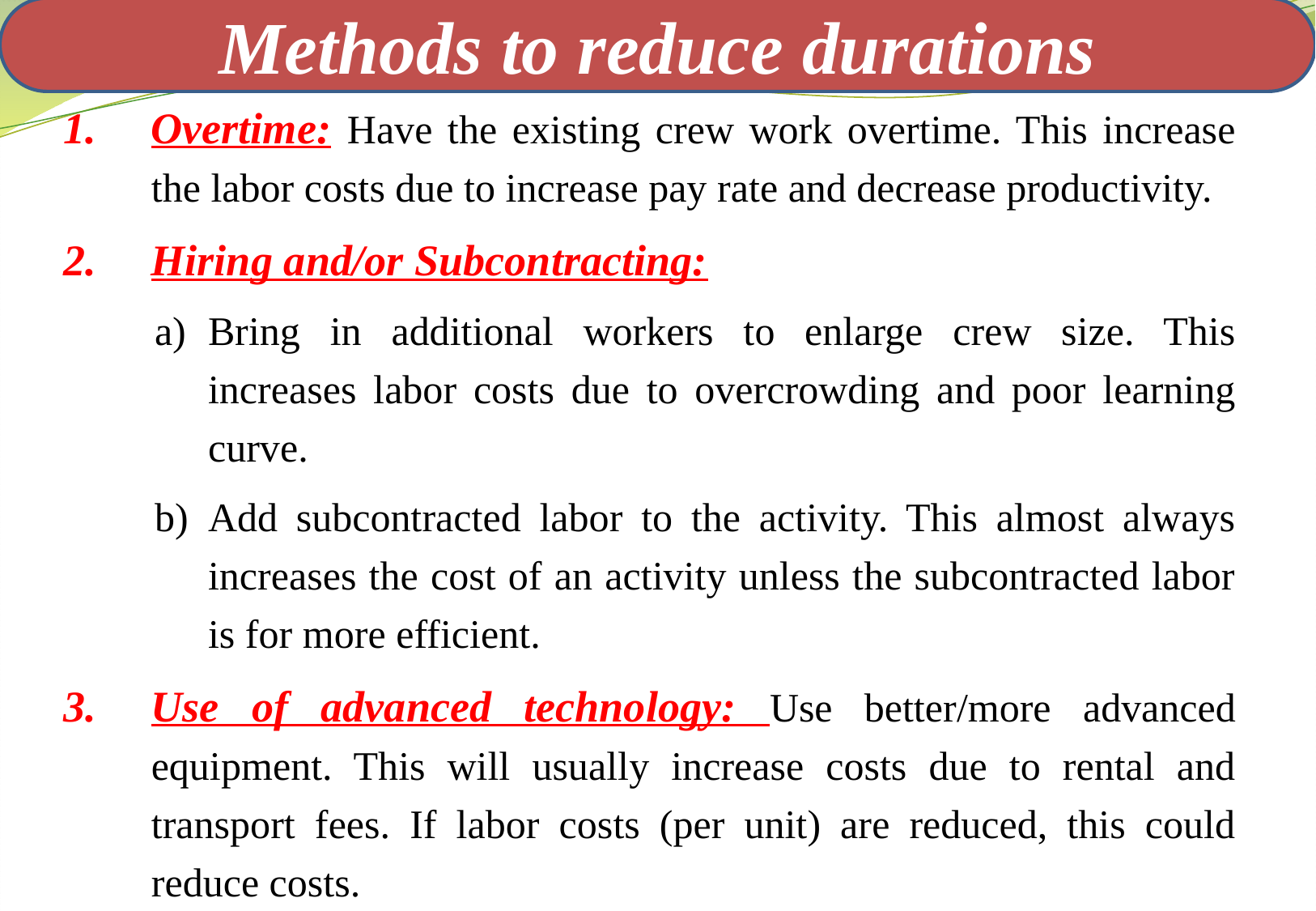

Methods to reduce durations
Overtime: Have the existing crew work overtime. This increase the labor costs due to increase pay rate and decrease productivity.
Hiring and/or Subcontracting:
Bring in additional workers to enlarge crew size. This increases labor costs due to overcrowding and poor learning curve.
Add subcontracted labor to the activity. This almost always increases the cost of an activity unless the subcontracted labor is for more efficient.
Use of advanced technology: Use better/more advanced equipment. This will usually increase costs due to rental and transport fees. If labor costs (per unit) are reduced, this could reduce costs.